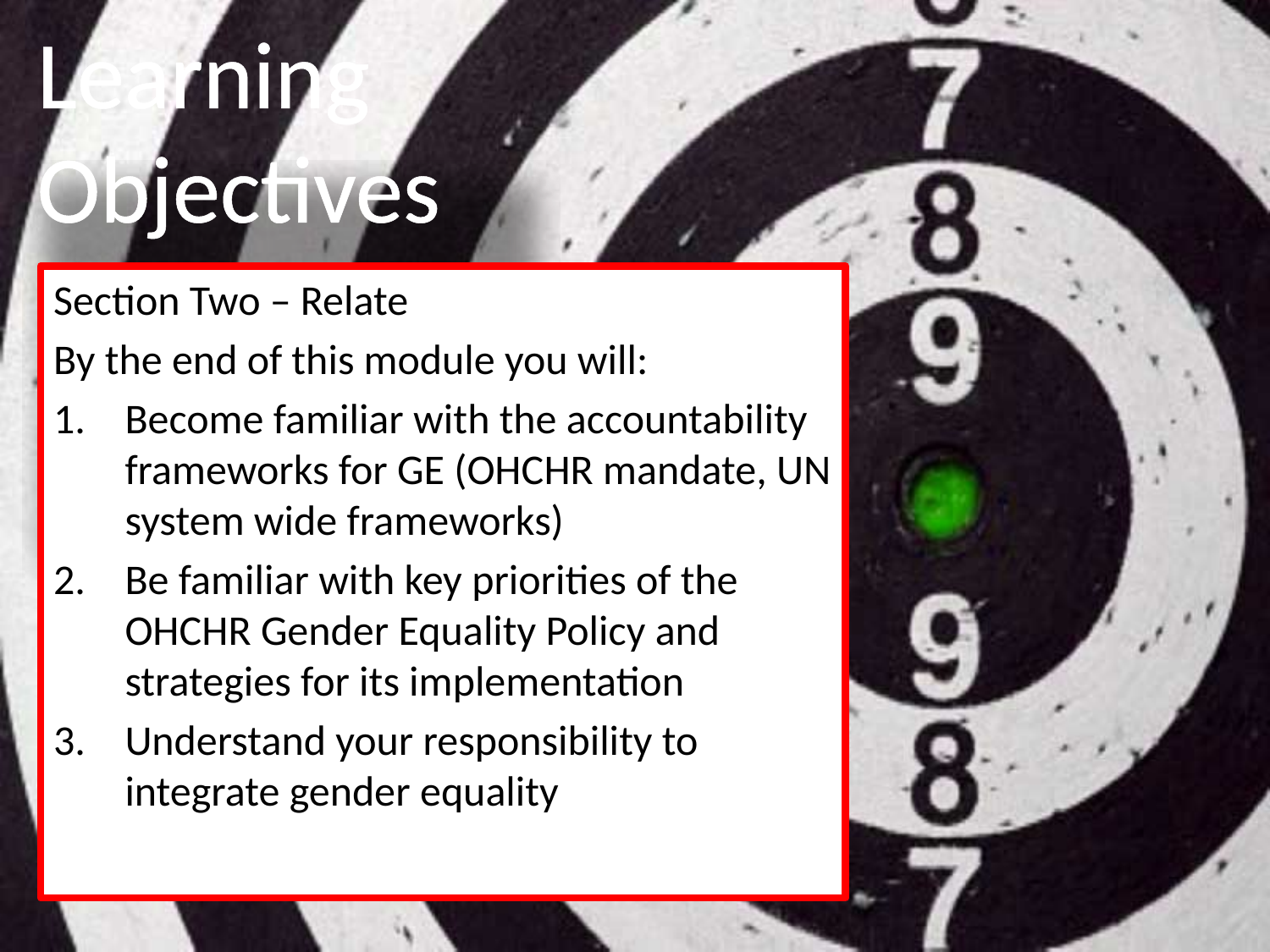

# Learning Objectives
Section Two – Relate
By the end of this module you will:
Become familiar with the accountability frameworks for GE (OHCHR mandate, UN system wide frameworks)
Be familiar with key priorities of the OHCHR Gender Equality Policy and strategies for its implementation
Understand your responsibility to integrate gender equality